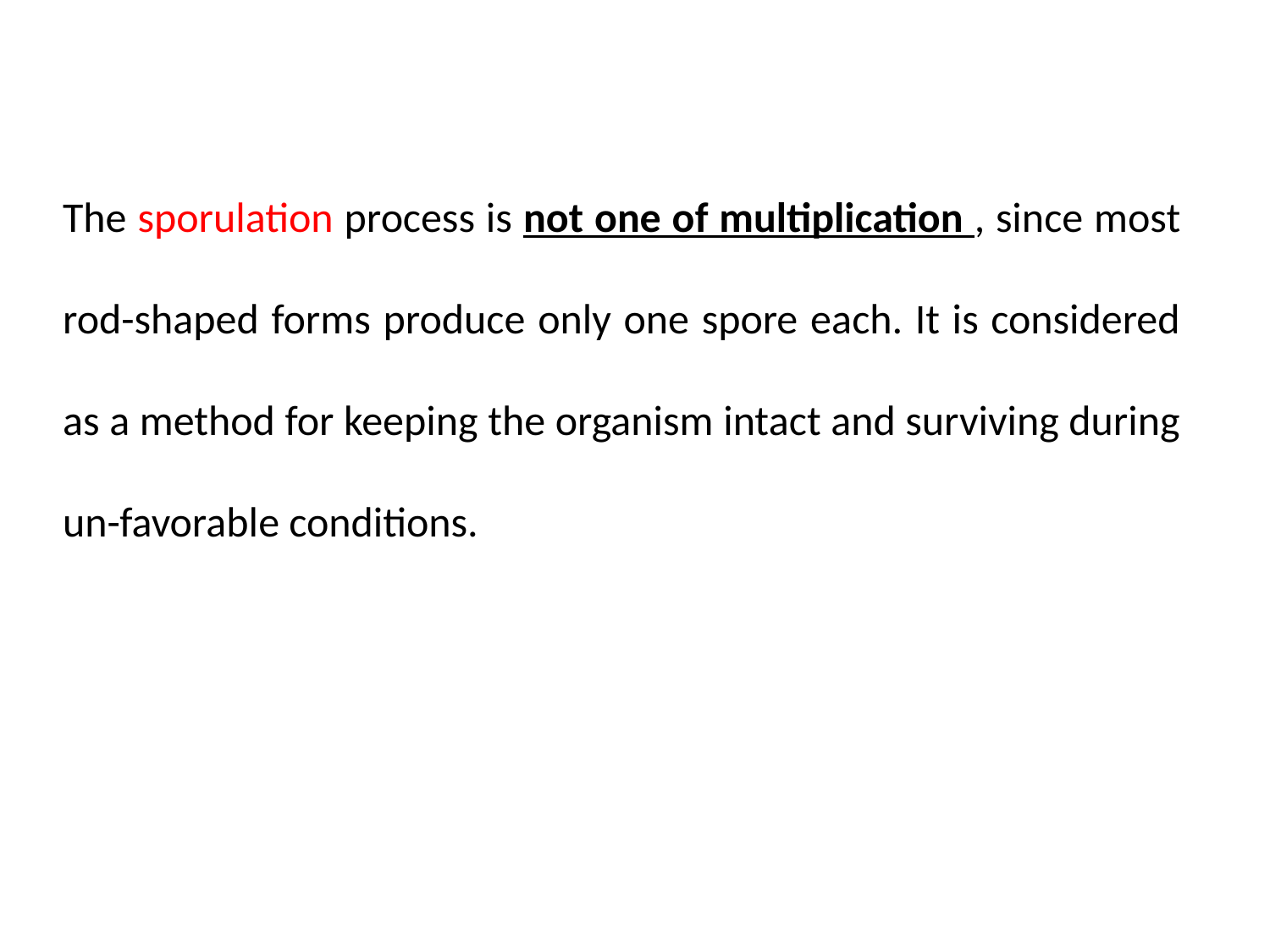

The sporulation process is not one of multiplication , since most rod-shaped forms produce only one spore each. It is considered as a method for keeping the organism intact and surviving during un-favorable conditions.